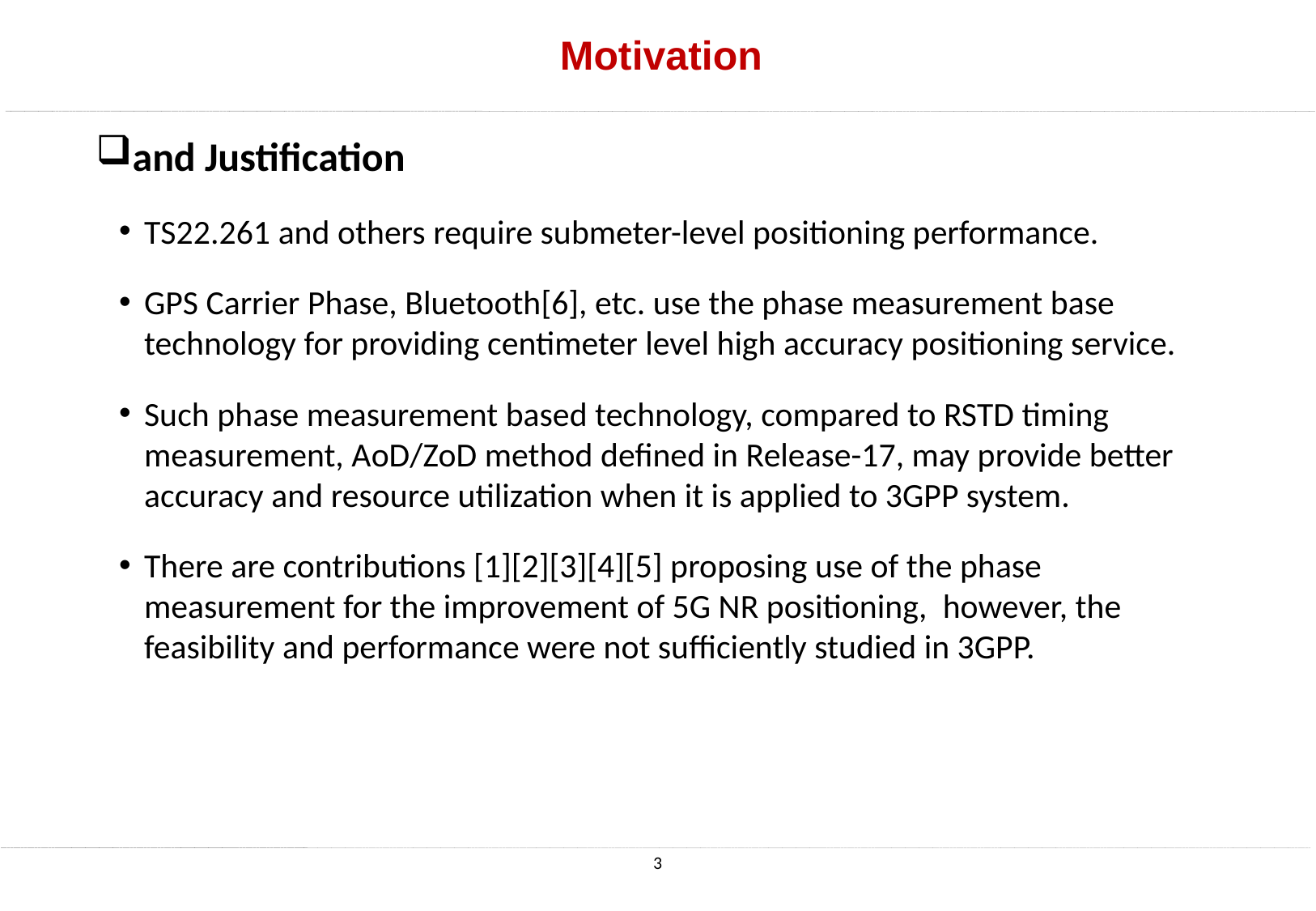

Motivation
and Justification
TS22.261 and others require submeter-level positioning performance.
GPS Carrier Phase, Bluetooth[6], etc. use the phase measurement base technology for providing centimeter level high accuracy positioning service.
Such phase measurement based technology, compared to RSTD timing measurement, AoD/ZoD method defined in Release-17, may provide better accuracy and resource utilization when it is applied to 3GPP system.
There are contributions [1][2][3][4][5] proposing use of the phase measurement for the improvement of 5G NR positioning,  however, the feasibility and performance were not sufficiently studied in 3GPP.